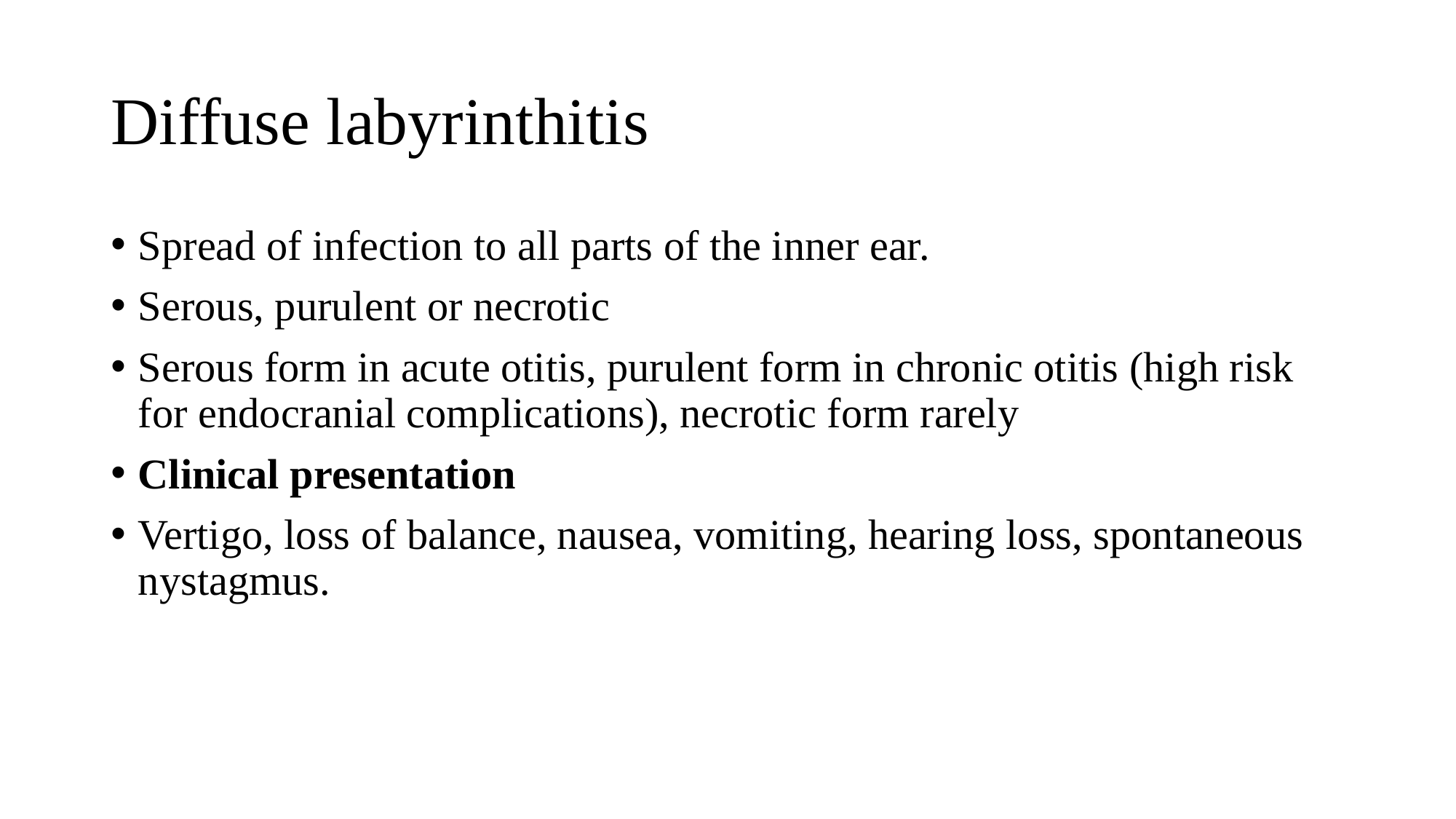

# Diffuse labyrinthitis
Spread of infection to all parts of the inner ear.
Serous, purulent or necrotic
Serous form in acute otitis, purulent form in chronic otitis (high risk for endocranial complications), necrotic form rarely
Clinical presentation
Vertigo, loss of balance, nausea, vomiting, hearing loss, spontaneous nystagmus.